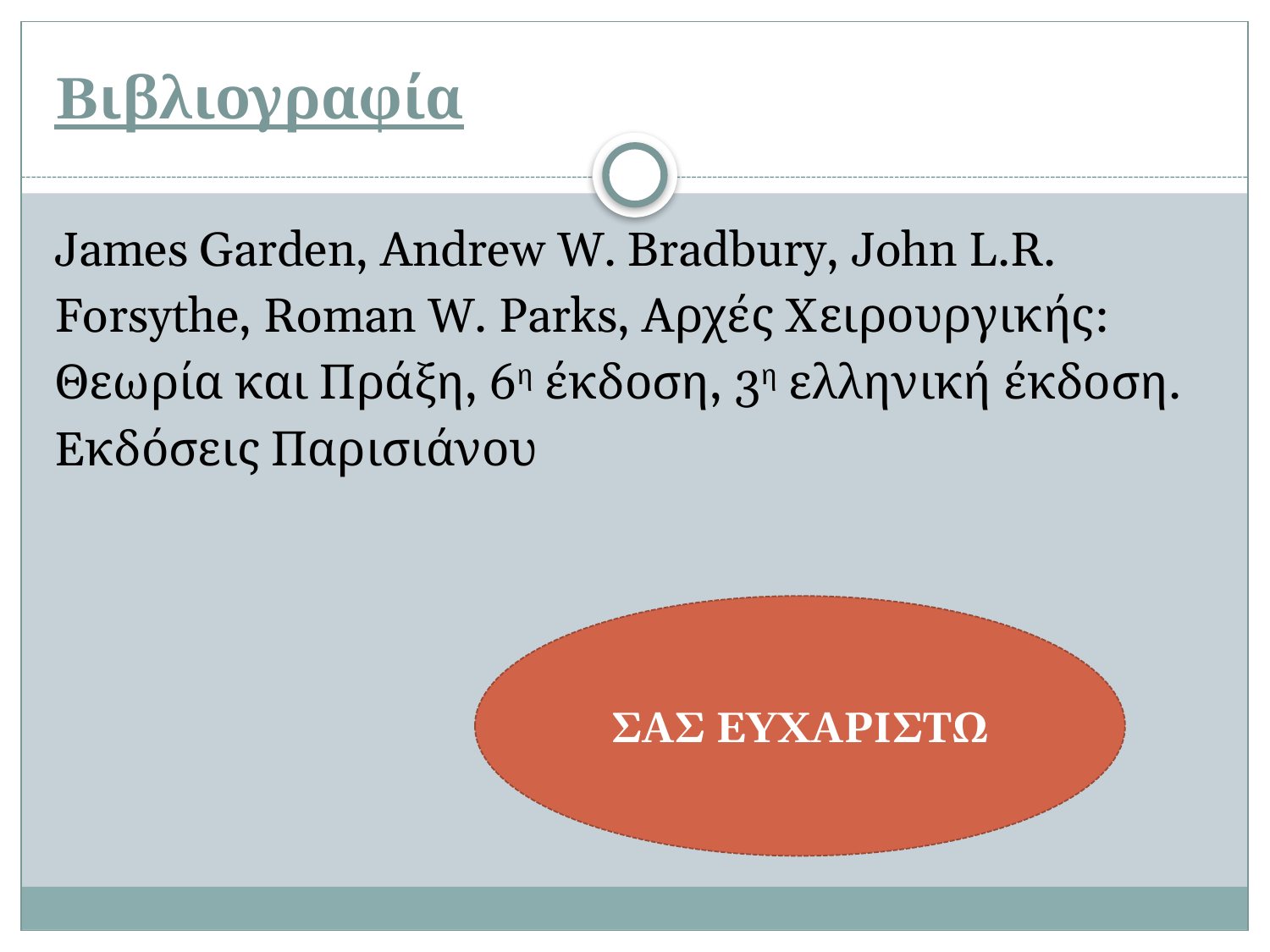

# Βιβλιογραφία
James Garden, Andrew W. Bradbury, John L.R.
Forsythe, Roman W. Parks, Αρχές Χειρουργικής:
Θεωρία και Πράξη, 6η έκδοση, 3η ελληνική έκδοση.
Εκδόσεις Παρισιάνου

ΣΑΣ ΕΥΧΑΡΙΣΤΩ